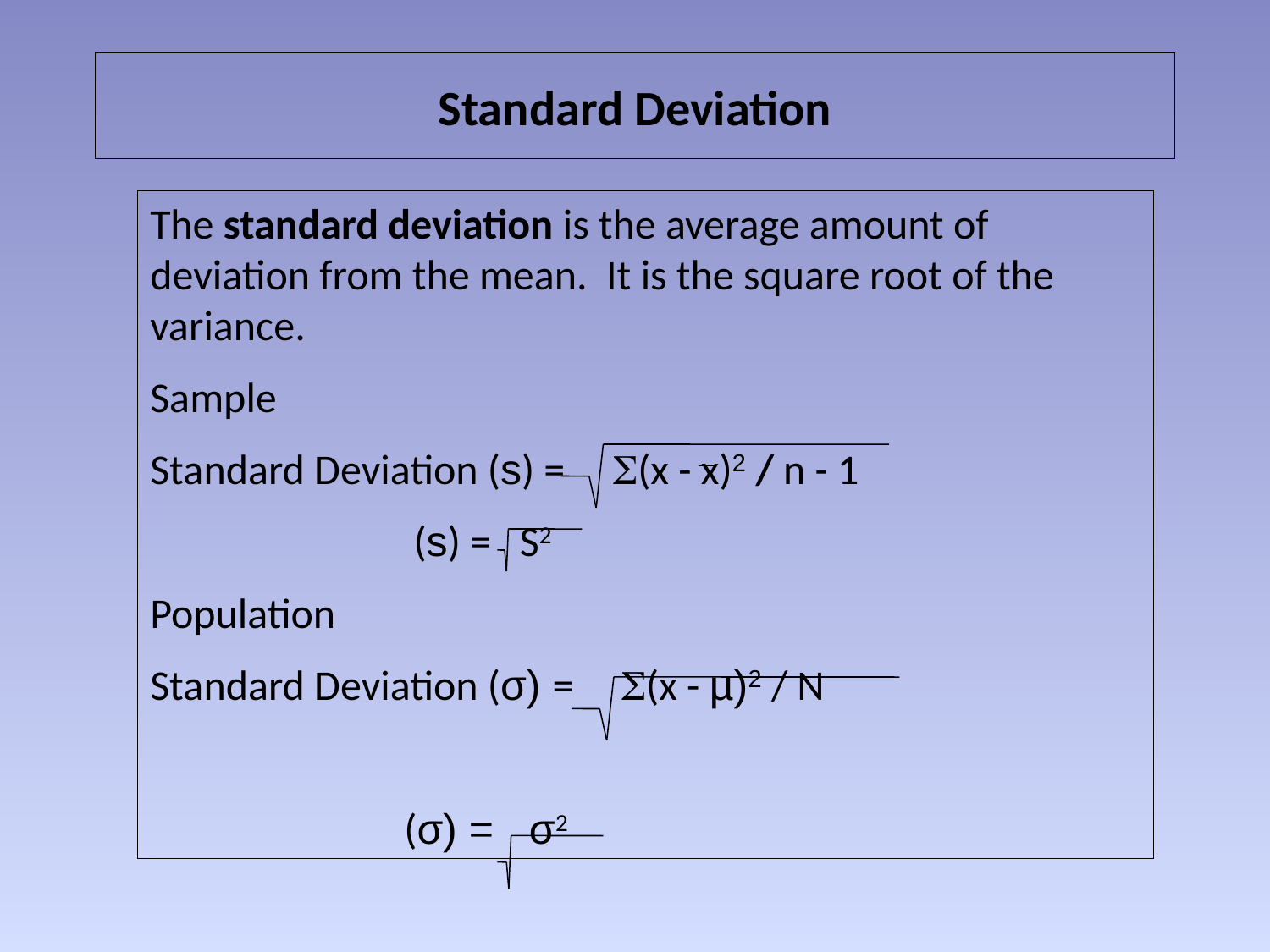

# Standard Deviation
The standard deviation is the average amount of deviation from the mean.  It is the square root of the variance.
Sample
Standard Deviation (s) =     Σ(x - x)2 / n - 1
		 (s) =   S2
Population
Standard Deviation (σ) =     Σ(x - µ)2 / N

		(σ) =   σ2